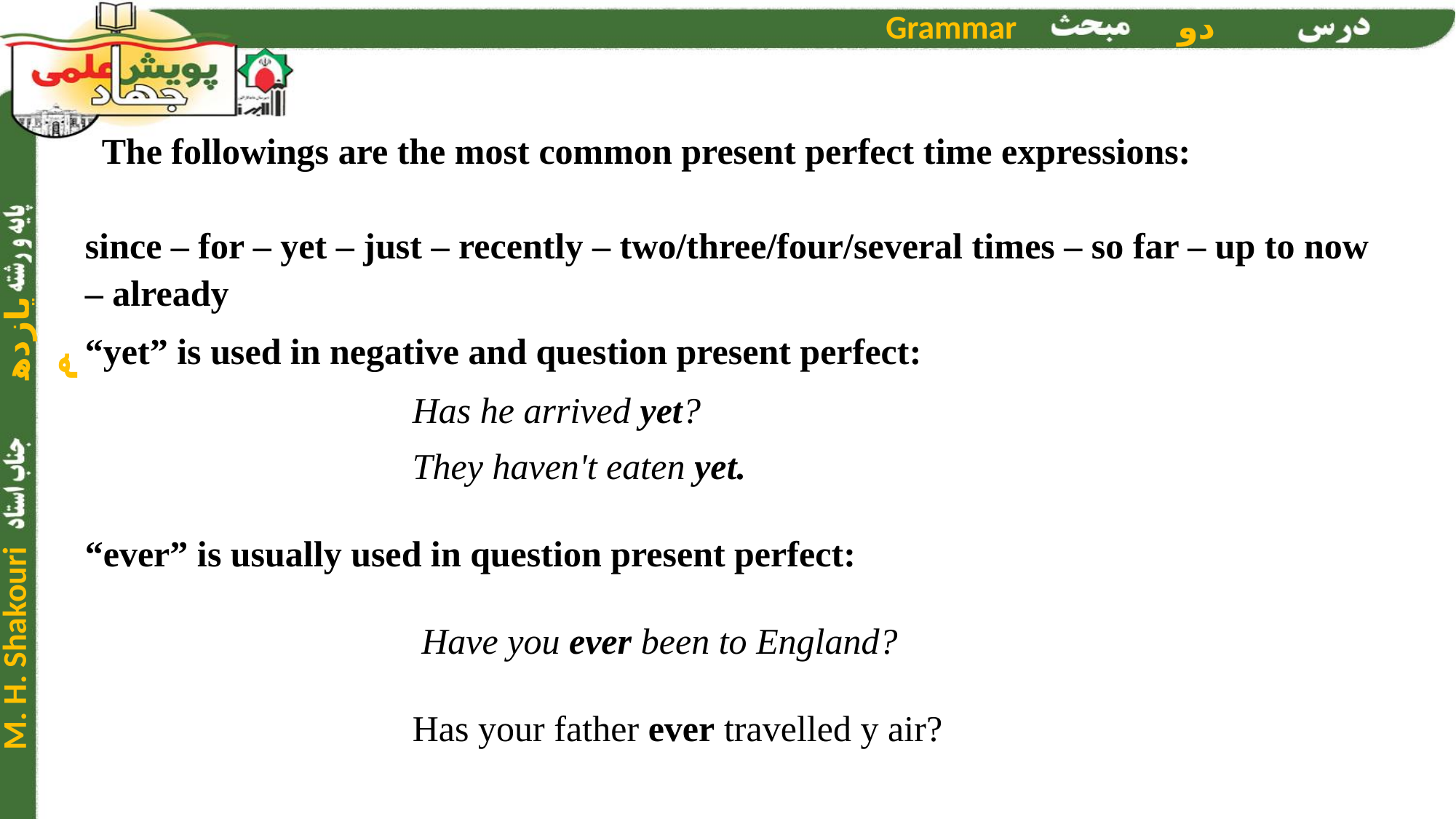

The followings are the most common present perfect time expressions:
since – for – yet – just – recently – two/three/four/several times – so far – up to now – already
“yet” is used in negative and question present perfect:
			Has he arrived yet?
			They haven't eaten yet.

“ever” is usually used in question present perfect:

			 Have you ever been to England?

			Has your father ever travelled y air?